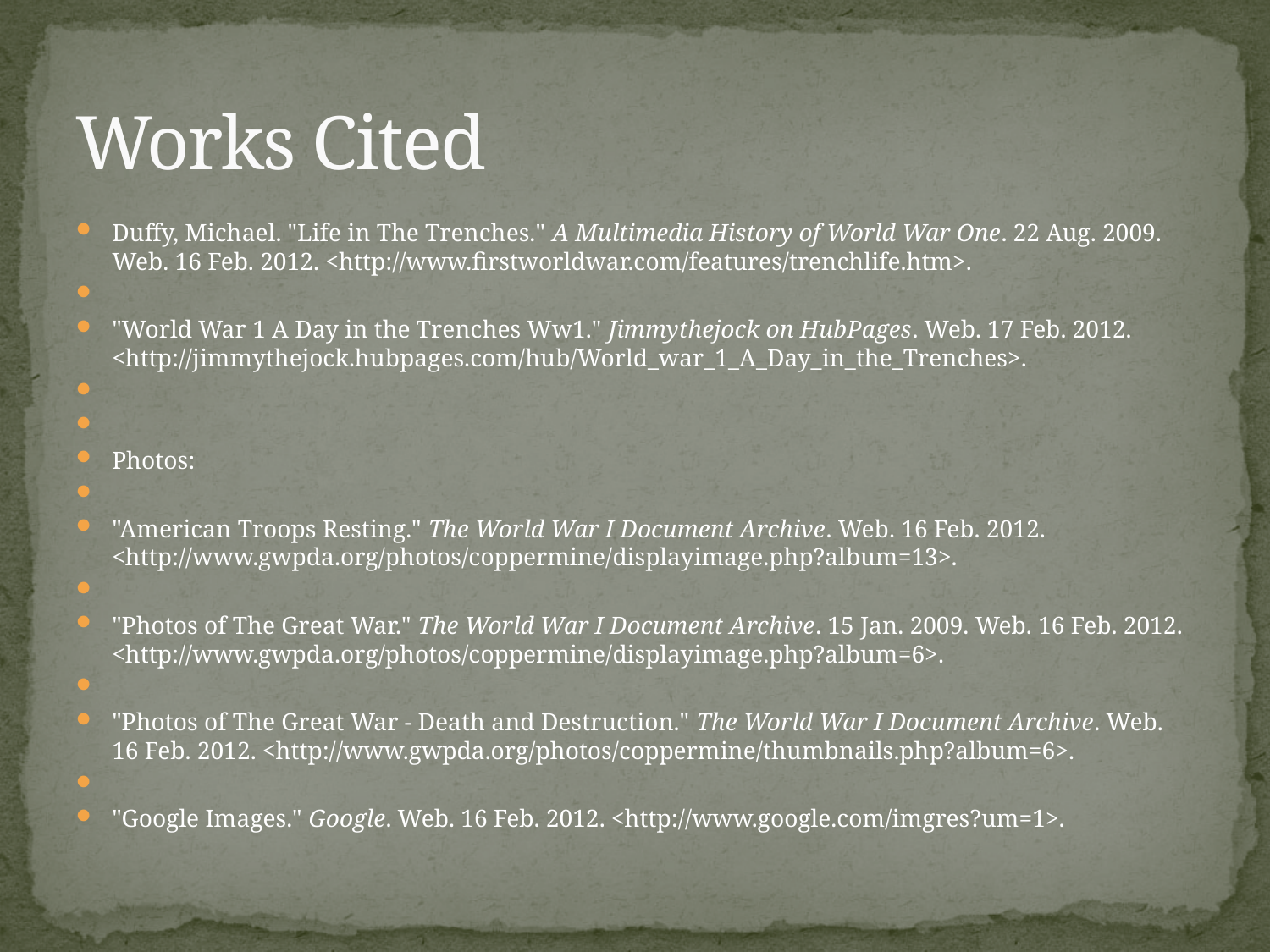

# Works Cited
Duffy, Michael. "Life in The Trenches." A Multimedia History of World War One. 22 Aug. 2009. Web. 16 Feb. 2012. <http://www.firstworldwar.com/features/trenchlife.htm>.

"World War 1 A Day in the Trenches Ww1." Jimmythejock on HubPages. Web. 17 Feb. 2012. <http://jimmythejock.hubpages.com/hub/World_war_1_A_Day_in_the_Trenches>.

Photos:

"American Troops Resting." The World War I Document Archive. Web. 16 Feb. 2012. <http://www.gwpda.org/photos/coppermine/displayimage.php?album=13>.

"Photos of The Great War." The World War I Document Archive. 15 Jan. 2009. Web. 16 Feb. 2012. <http://www.gwpda.org/photos/coppermine/displayimage.php?album=6>.

"Photos of The Great War - Death and Destruction." The World War I Document Archive. Web. 16 Feb. 2012. <http://www.gwpda.org/photos/coppermine/thumbnails.php?album=6>.

"Google Images." Google. Web. 16 Feb. 2012. <http://www.google.com/imgres?um=1>.